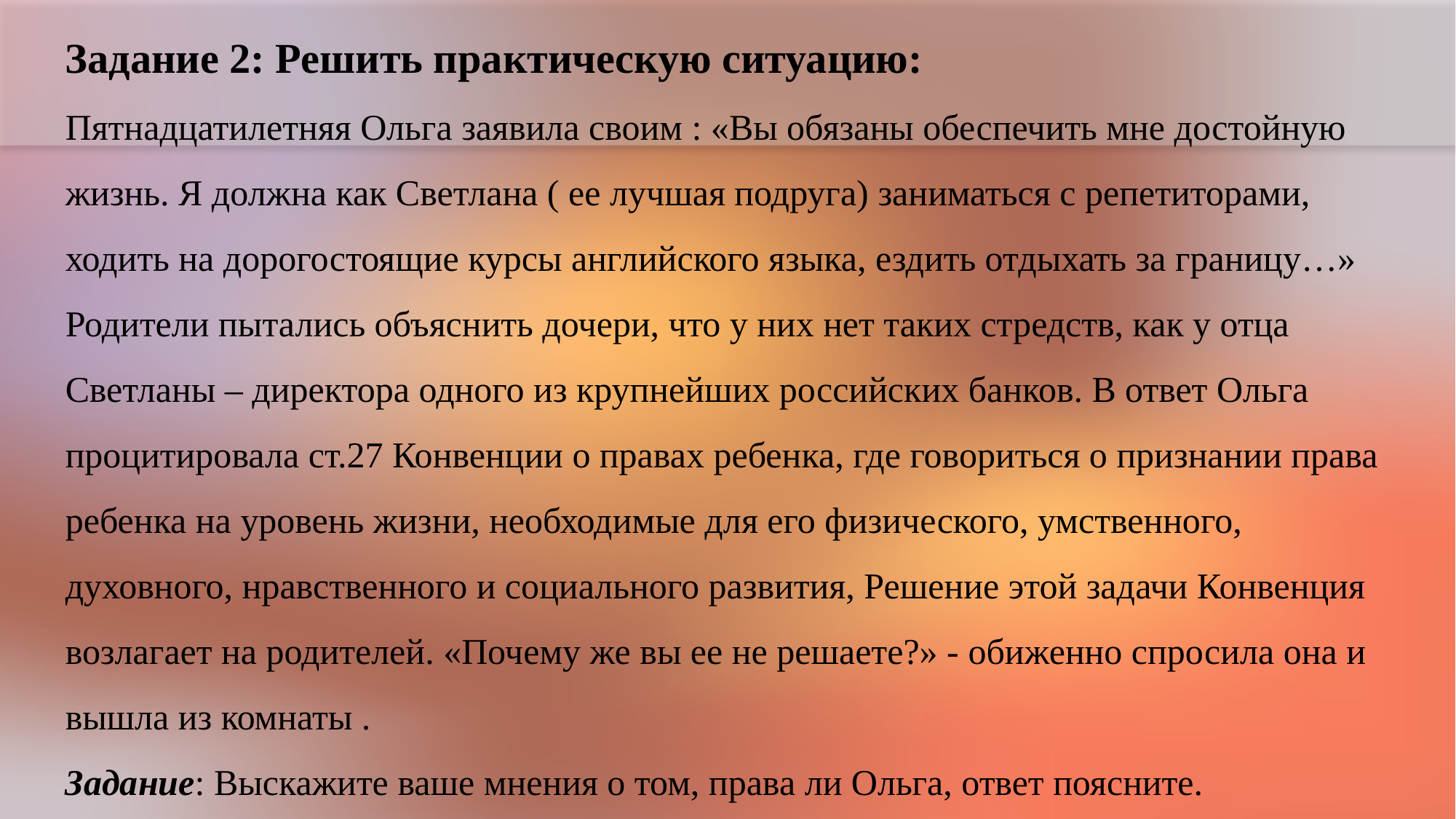

Задание 2: Решить практическую ситуацию:
Пятнадцатилетняя Ольга заявила своим : «Вы обязаны обеспечить мне достойную жизнь. Я должна как Светлана ( ее лучшая подруга) заниматься с репетиторами, ходить на дорогостоящие курсы английского языка, ездить отдыхать за границу…» Родители пытались объяснить дочери, что у них нет таких стредств, как у отца Светланы – директора одного из крупнейших российских банков. В ответ Ольга процитировала ст.27 Конвенции о правах ребенка, где говориться о признании права ребенка на уровень жизни, необходимые для его физического, умственного, духовного, нравственного и социального развития, Решение этой задачи Конвенция возлагает на родителей. «Почему же вы ее не решаете?» - обиженно спросила она и вышла из комнаты .
Задание: Выскажите ваше мнения о том, права ли Ольга, ответ поясните.
#